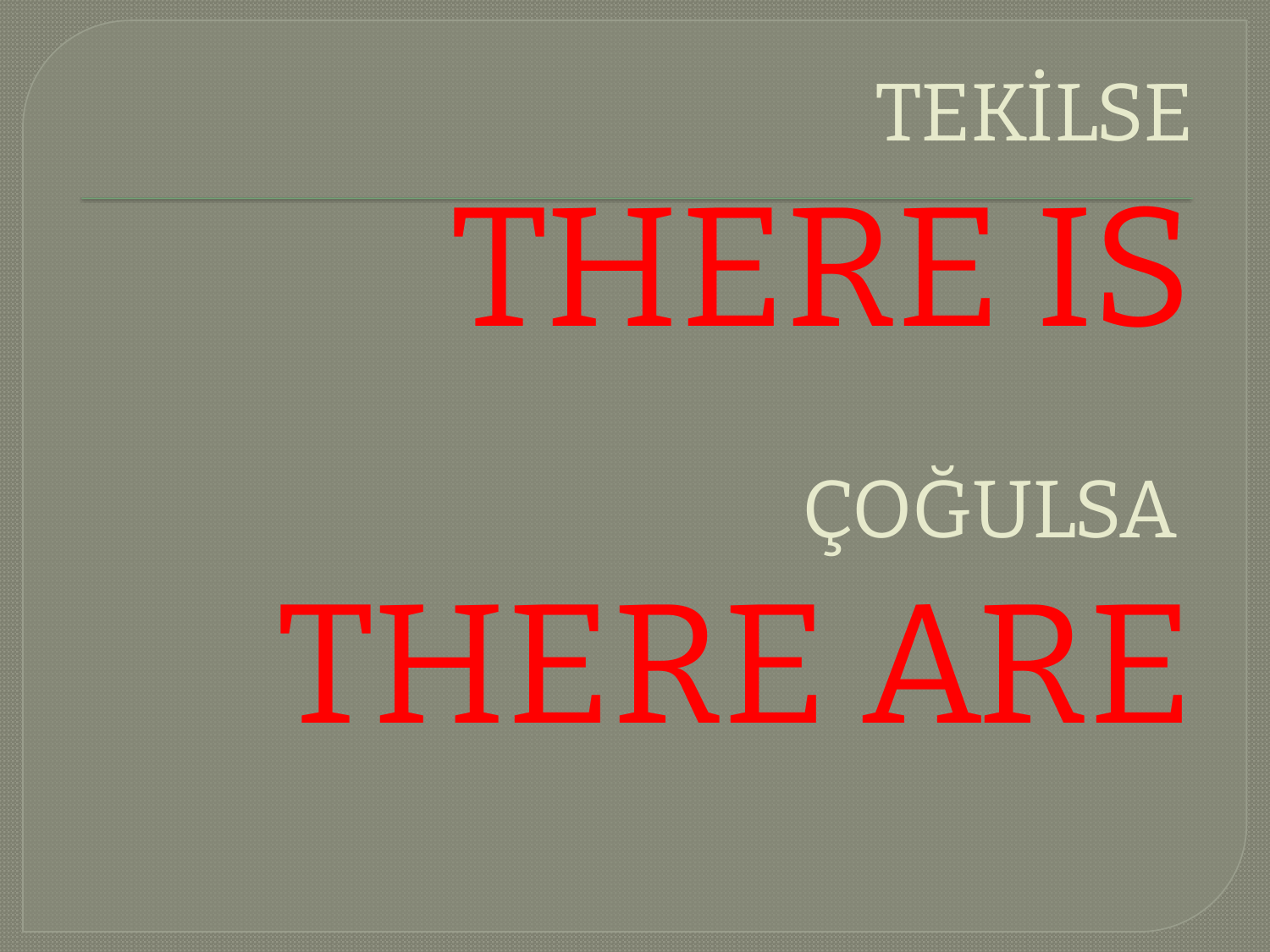

# TEKİLSE THERE IS ÇOĞULSA THERE ARE